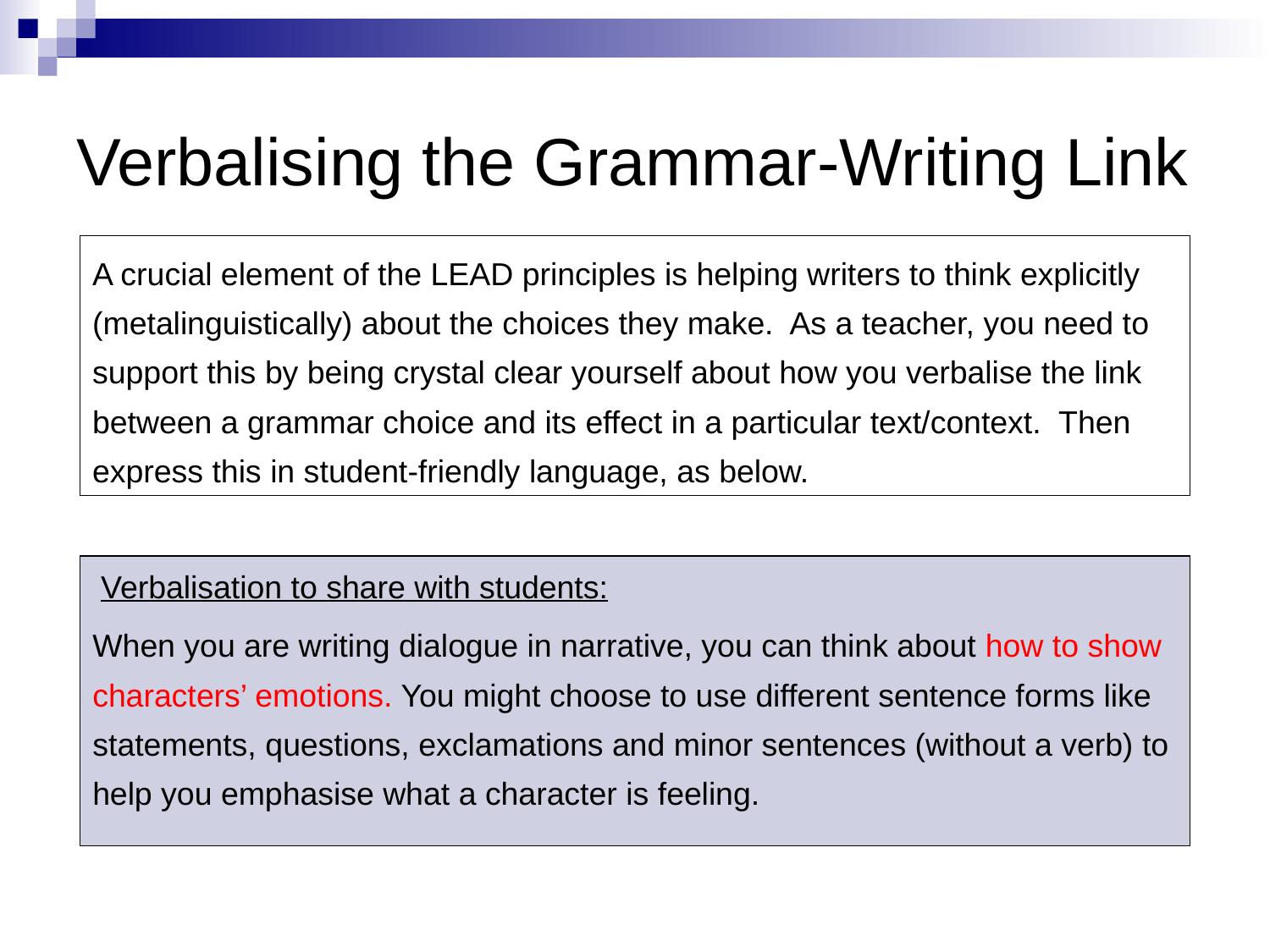

# Verbalising the Grammar-Writing Link
A crucial element of the LEAD principles is helping writers to think explicitly (metalinguistically) about the choices they make.  As a teacher, you need to support this by being crystal clear yourself about how you verbalise the link between a grammar choice and its effect in a particular text/context.  Then express this in student-friendly language, as below.
Verbalisation to share with students:
When you are writing dialogue in narrative, you can think about how to show characters’ emotions. You might choose to use different sentence forms like statements, questions, exclamations and minor sentences (without a verb) to help you emphasise what a character is feeling.